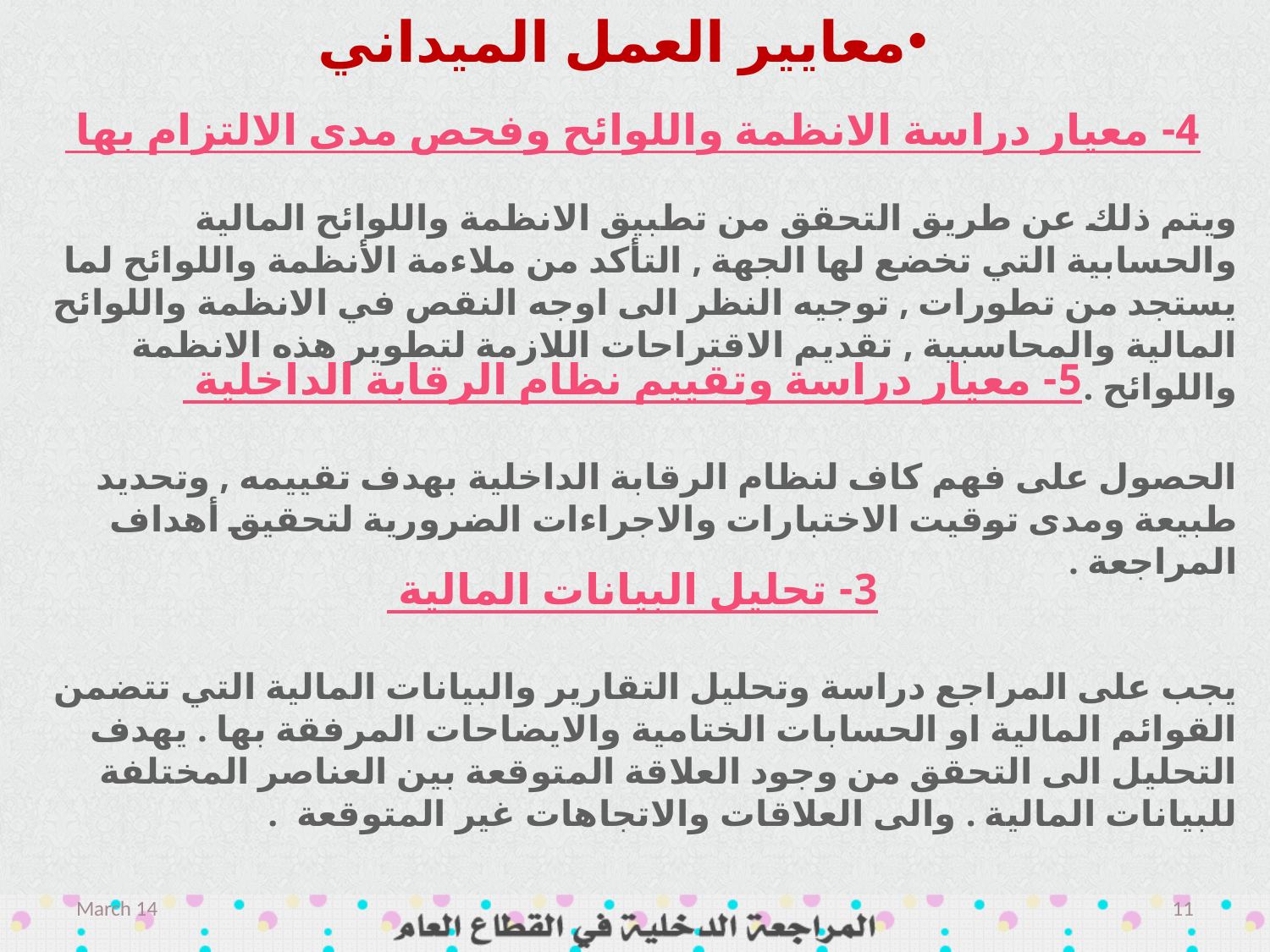

معايير العمل الميداني
4- معيار دراسة الانظمة واللوائح وفحص مدى الالتزام بها

ويتم ذلك عن طريق التحقق من تطبيق الانظمة واللوائح المالية والحسابية التي تخضع لها الجهة , التأكد من ملاءمة الأنظمة واللوائح لما يستجد من تطورات , توجيه النظر الى اوجه النقص في الانظمة واللوائح المالية والمحاسبية , تقديم الاقتراحات اللازمة لتطوير هذه الانظمة واللوائح .
5- معيار دراسة وتقييم نظام الرقابة الداخلية

الحصول على فهم كاف لنظام الرقابة الداخلية بهدف تقييمه , وتحديد طبيعة ومدى توقيت الاختبارات والاجراءات الضرورية لتحقيق أهداف المراجعة .
3- تحليل البيانات المالية

يجب على المراجع دراسة وتحليل التقارير والبيانات المالية التي تتضمن القوائم المالية او الحسابات الختامية والايضاحات المرفقة بها . يهدف التحليل الى التحقق من وجود العلاقة المتوقعة بين العناصر المختلفة للبيانات المالية . والى العلاقات والاتجاهات غير المتوقعة  .
March 14
11